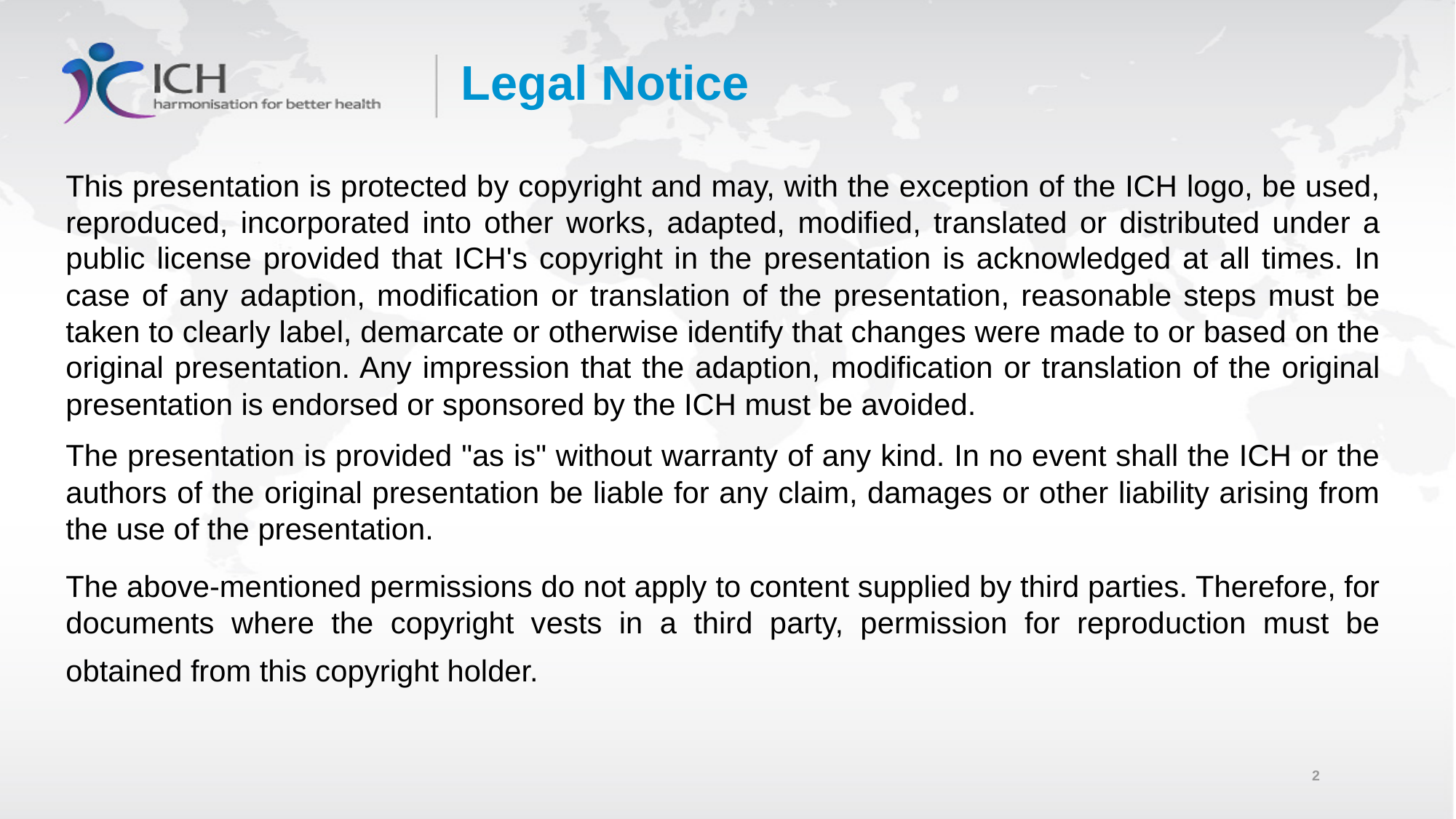

# Legal Notice
This presentation is protected by copyright and may, with the exception of the ICH logo, be used, reproduced, incorporated into other works, adapted, modified, translated or distributed under a public license provided that ICH's copyright in the presentation is acknowledged at all times. In case of any adaption, modification or translation of the presentation, reasonable steps must be taken to clearly label, demarcate or otherwise identify that changes were made to or based on the original presentation. Any impression that the adaption, modification or translation of the original presentation is endorsed or sponsored by the ICH must be avoided.
The presentation is provided "as is" without warranty of any kind. In no event shall the ICH or the authors of the original presentation be liable for any claim, damages or other liability arising from the use of the presentation.
The above-mentioned permissions do not apply to content supplied by third parties. Therefore, for documents where the copyright vests in a third party, permission for reproduction must be obtained from this copyright holder.​